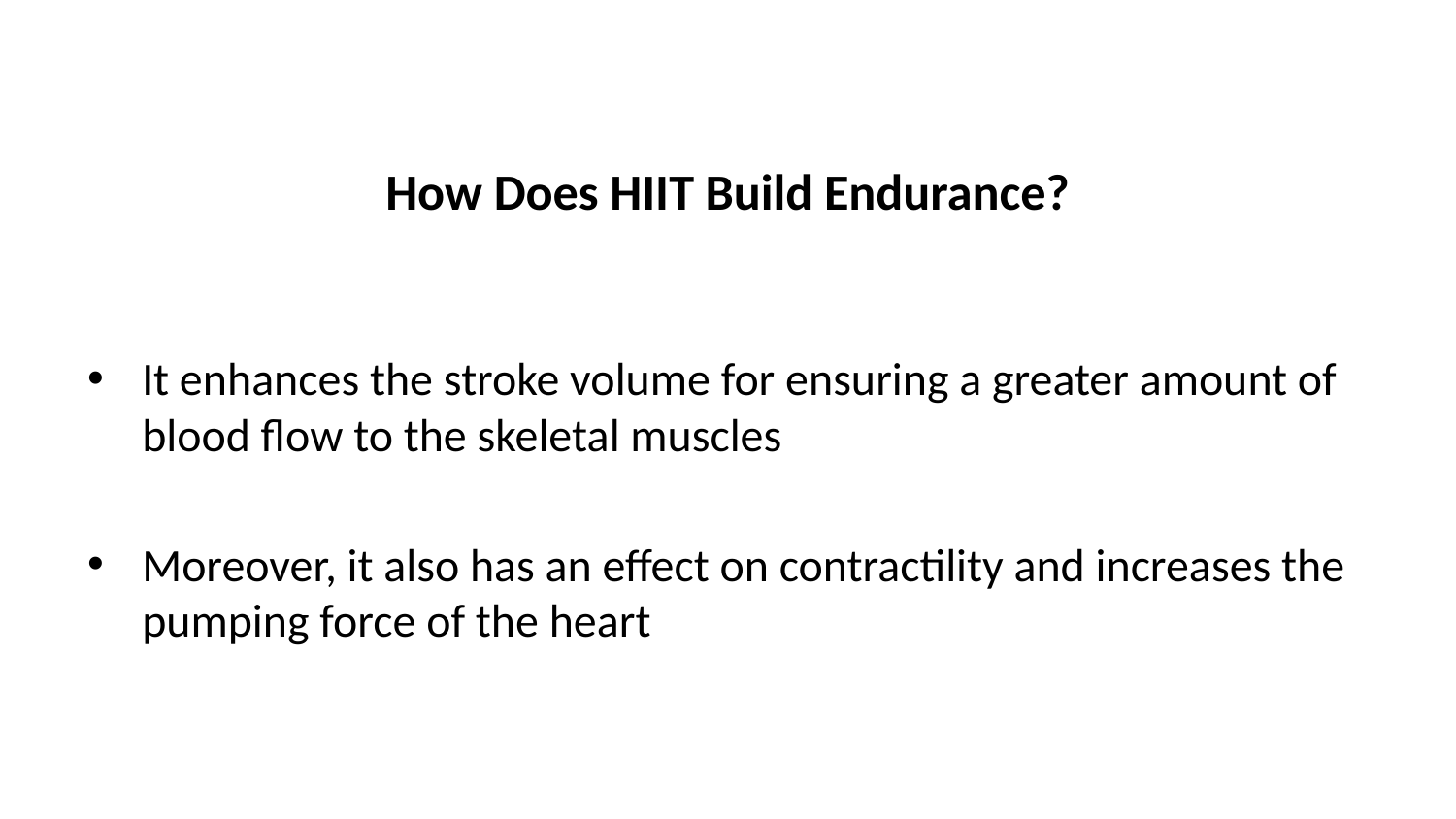

# How Does HIIT Build Endurance?
It enhances the stroke volume for ensuring a greater amount of blood flow to the skeletal muscles

Moreover, it also has an effect on contractility and increases the pumping force of the heart